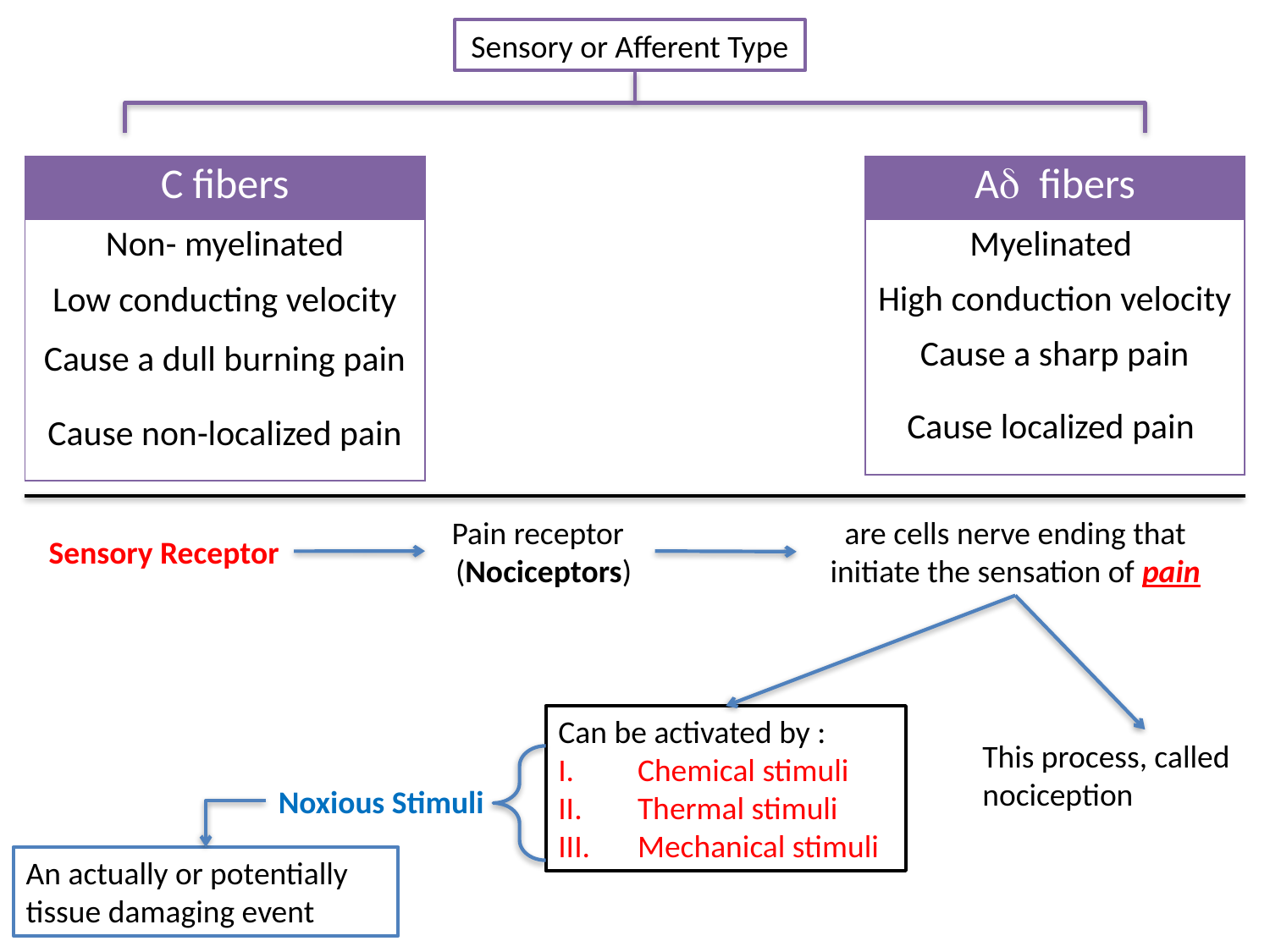

Sensory or Afferent Type
| C fibers |
| --- |
| Non- myelinated |
| Low conducting velocity |
| Cause a dull burning pain |
| Cause non-localized pain |
| Aδ fibers |
| --- |
| Myelinated |
| High conduction velocity |
| Cause a sharp pain |
| Cause localized pain |
  Pain receptor
 (Nociceptors)
are cells nerve ending that initiate the sensation of pain
Sensory Receptor
Can be activated by :
Chemical stimuli
Thermal stimuli
Mechanical stimuli
This process, called nociception

Noxious Stimuli
An actually or potentially tissue damaging event